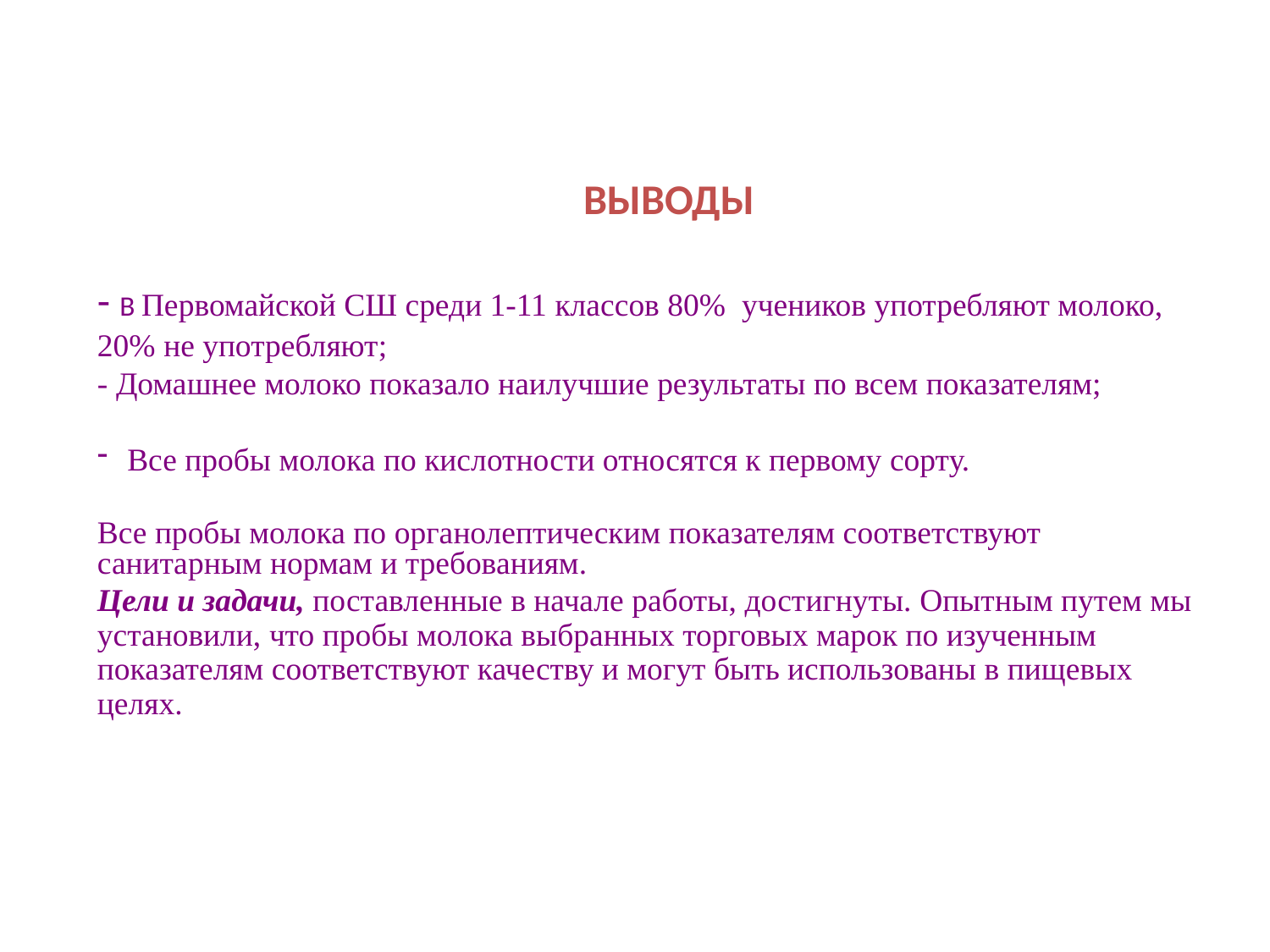

ВЫВОДЫ

- В Первомайской СШ среди 1-11 классов 80%  учеников употребляют молоко, 20% не употребляют;
- Домашнее молоко показало наилучшие результаты по всем показателям;

Все пробы молока по кислотности относятся к первому сорту.

Все пробы молока по органолептическим показателям соответствуют санитарным нормам и требованиям.
Цели и задачи, поставленные в начале работы, достигнуты. Опытным путем мы установили, что пробы молока выбранных торговых марок по изученным показателям соответствуют качеству и могут быть использованы в пищевых     целях.